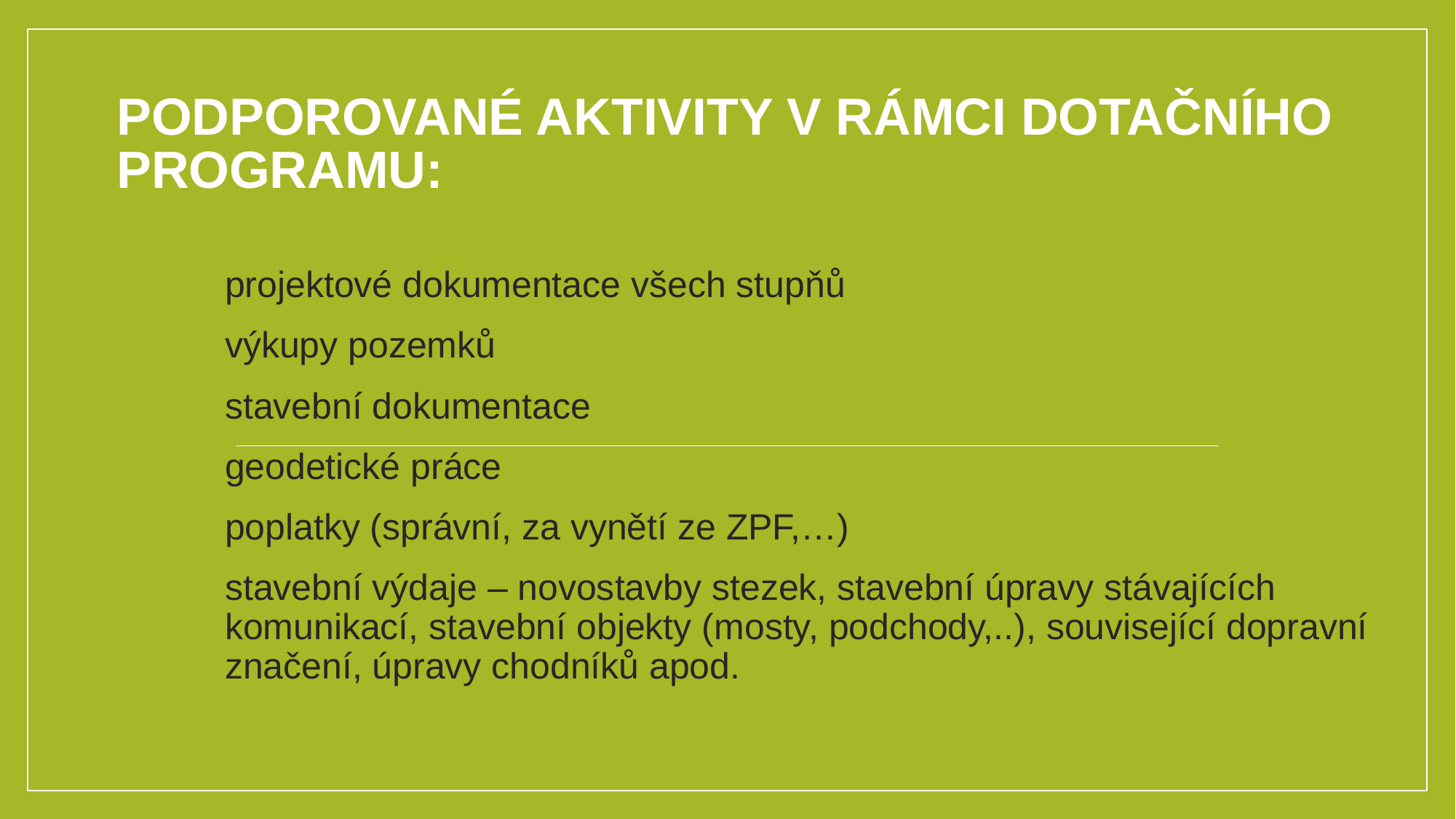

# Podporované aktivity v rámci dotačního programu:
projektové dokumentace všech stupňů
výkupy pozemků
stavební dokumentace
geodetické práce
poplatky (správní, za vynětí ze ZPF,…)
stavební výdaje – novostavby stezek, stavební úpravy stávajících komunikací, stavební objekty (mosty, podchody,..), související dopravní značení, úpravy chodníků apod.